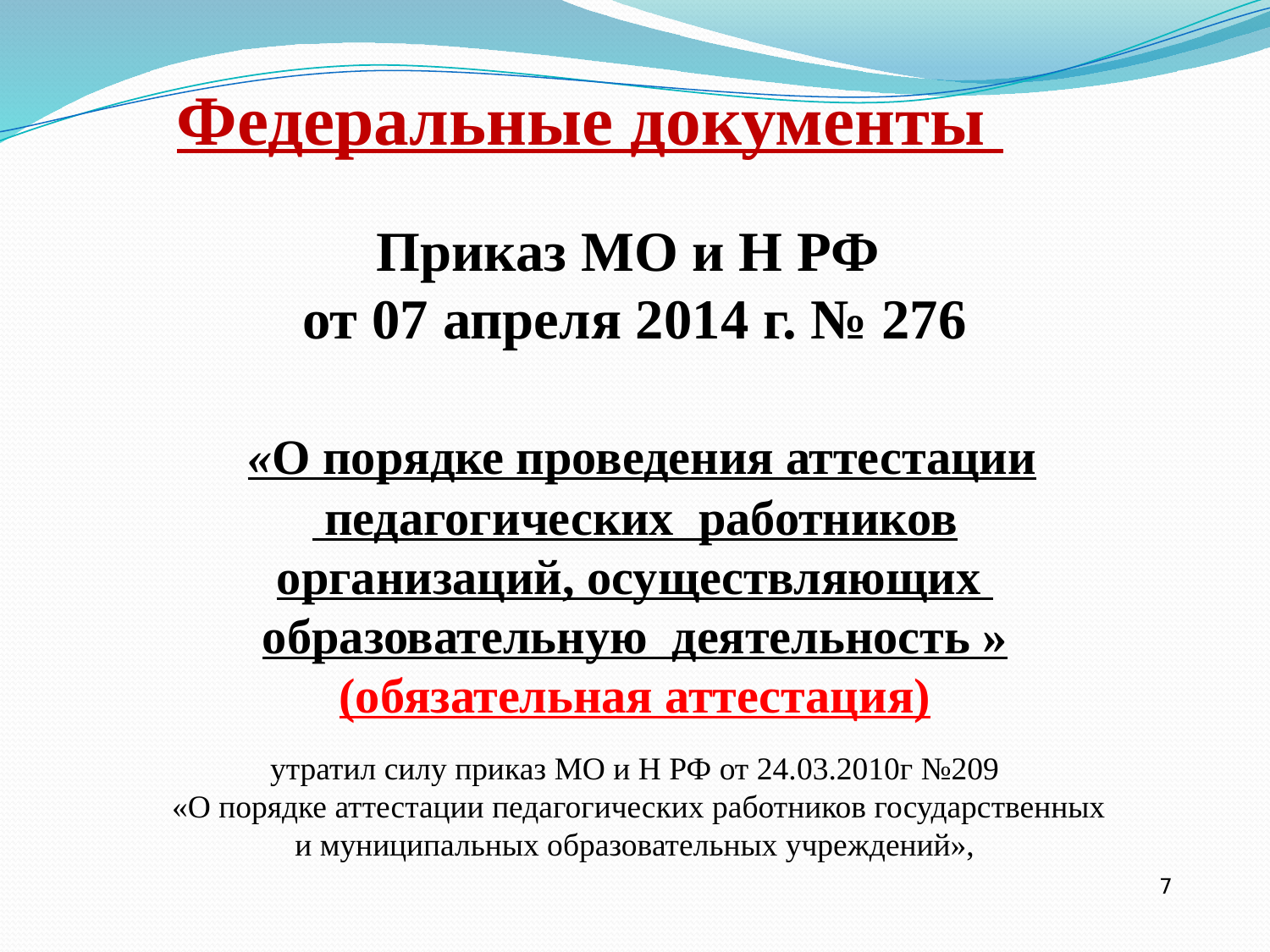

Приказ МО и Н РФ
от 07 апреля 2014 г. № 276

 «О порядке проведения аттестации
 педагогических  работников
организаций, осуществляющих
образовательную  деятельность »
(обязательная аттестация)

утратил силу приказ МО и Н РФ от 24.03.2010г №209
 «О порядке аттестации педагогических работников государственных
 и муниципальных образовательных учреждений»,
Федеральные документы
7